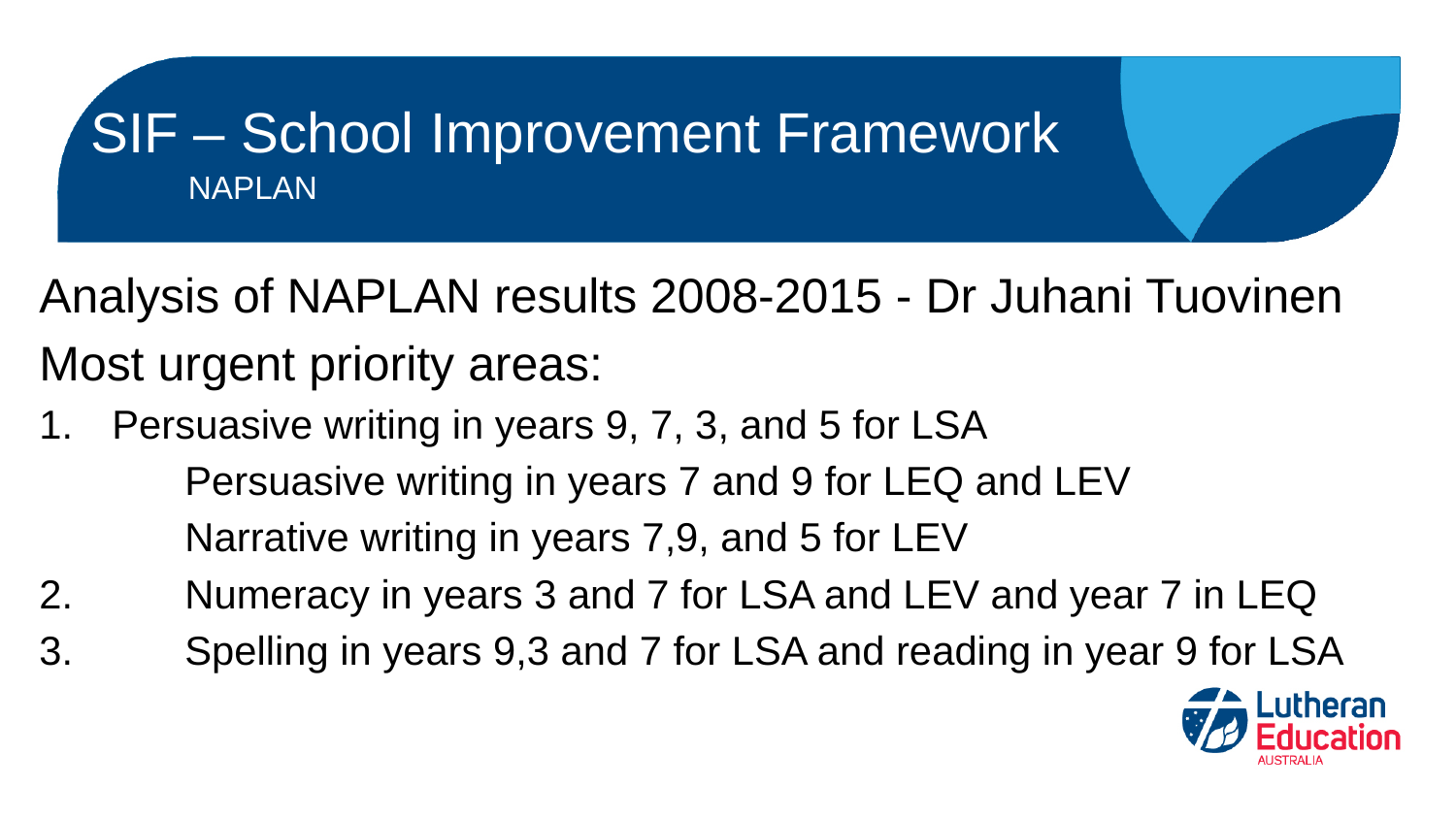

SIF – School Improvement Framework
NAPLAN
Analysis of NAPLAN results 2008-2015 - Dr Juhani Tuovinen
Most urgent priority areas:
Persuasive writing in years 9, 7, 3, and 5 for LSA
	Persuasive writing in years 7 and 9 for LEQ and LEV
	Narrative writing in years 7,9, and 5 for LEV
2.	Numeracy in years 3 and 7 for LSA and LEV and year 7 in LEQ
3.	Spelling in years 9,3 and 7 for LSA and reading in year 9 for LSA